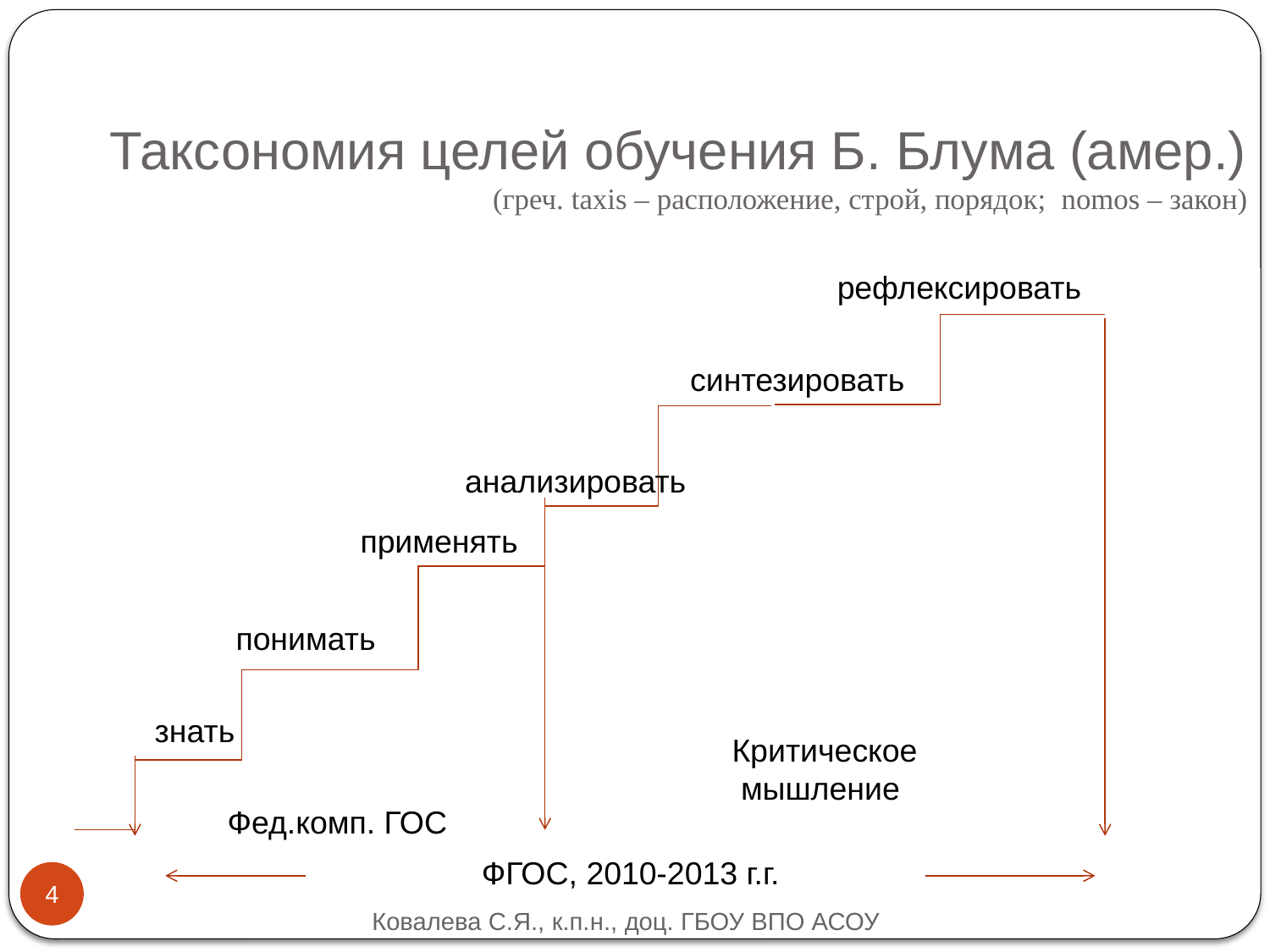

# Таксономия целей обучения Б. Блума (амер.) (греч. taxis – расположение, строй, порядок;  nomos – закон)

рефлексировать
синтезировать
анализировать
применять
понимать
знать
Критическое
 мышление
Фед.комп. ГОС
ФГОС, 2010-2013 г.г.
4
Ковалева С.Я., к.п.н., доц. ГБОУ ВПО АСОУ